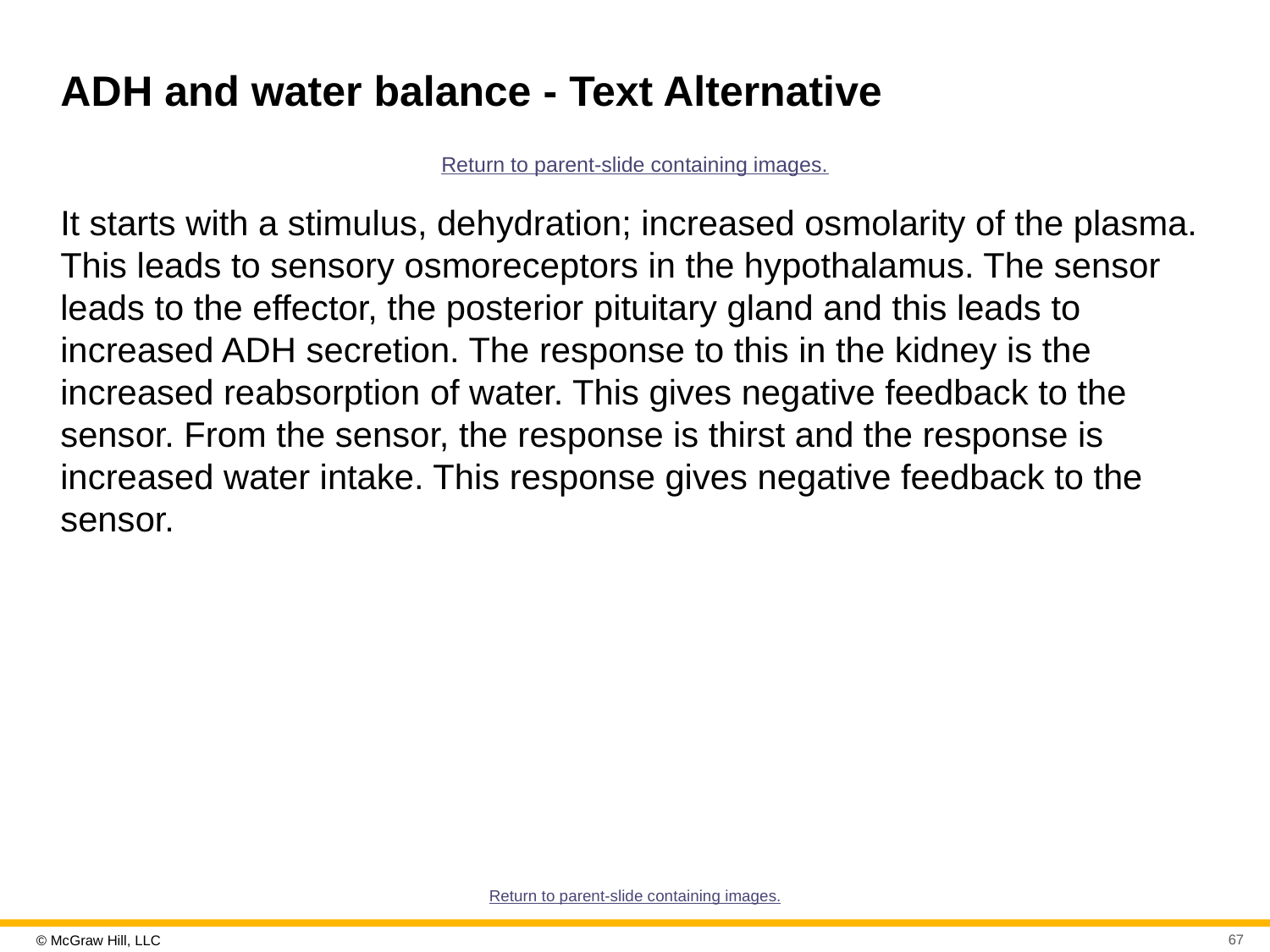

# A D H and water balance - Text Alternative
Return to parent-slide containing images.
It starts with a stimulus, dehydration; increased osmolarity of the plasma. This leads to sensory osmoreceptors in the hypothalamus. The sensor leads to the effector, the posterior pituitary gland and this leads to increased ADH secretion. The response to this in the kidney is the increased reabsorption of water. This gives negative feedback to the sensor. From the sensor, the response is thirst and the response is increased water intake. This response gives negative feedback to the sensor.
Return to parent-slide containing images.
67